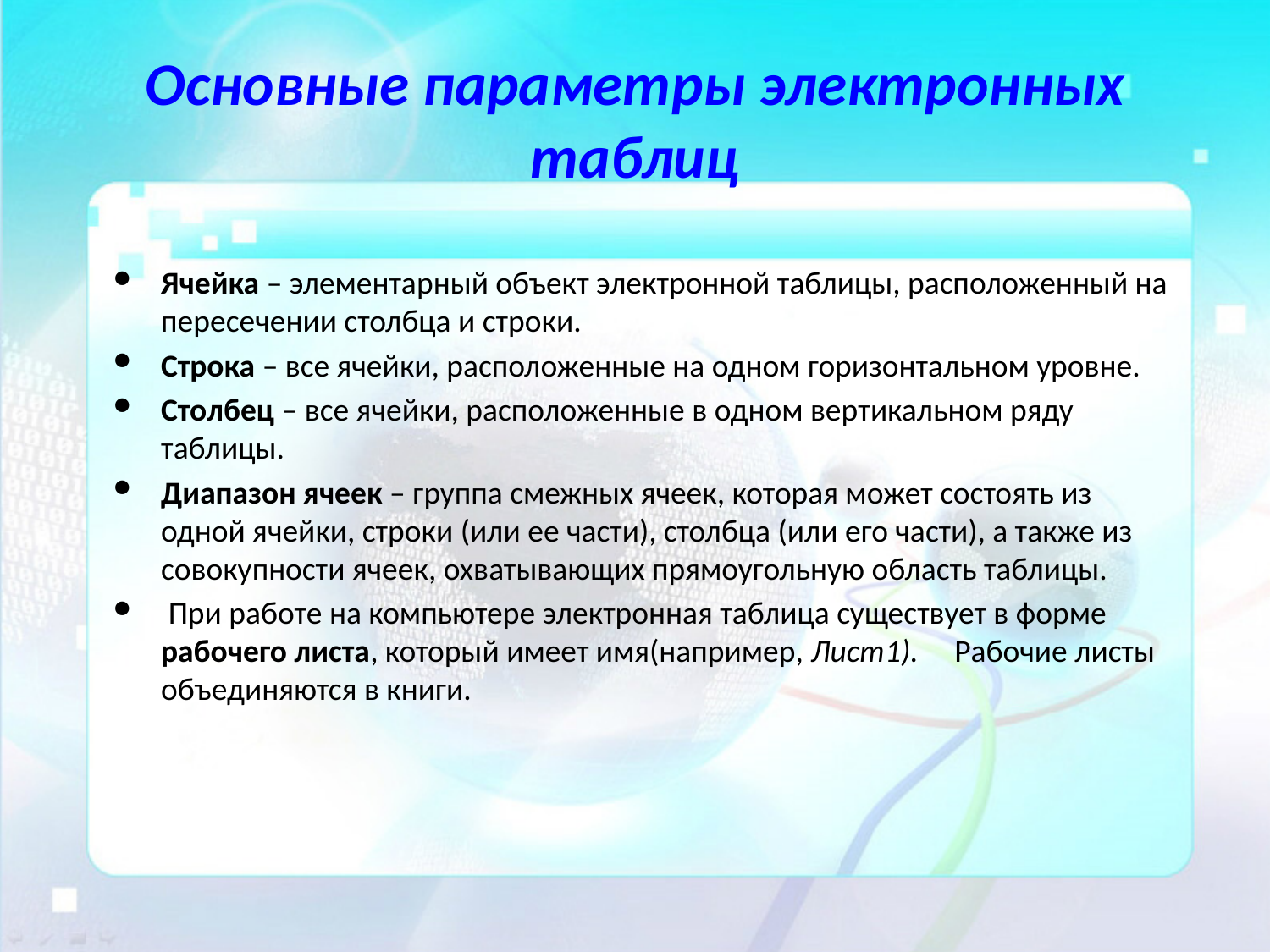

# Основные параметры электронных таблиц
Ячейка – элементарный объект электронной таблицы, расположенный на пересечении столбца и строки.
Строка – все ячейки, расположенные на одном горизонтальном уровне.
Столбец – все ячейки, расположенные в одном вертикальном ряду таблицы.
Диапазон ячеек – группа смежных ячеек, которая может состоять из одной ячейки, строки (или ее части), столбца (или его части), а также из совокупности ячеек, охватывающих прямоугольную область таблицы.
 При работе на компьютере электронная таблица существует в форме рабочего листа, который имеет имя(например, Лист1).     Рабочие листы объединяются в книги.